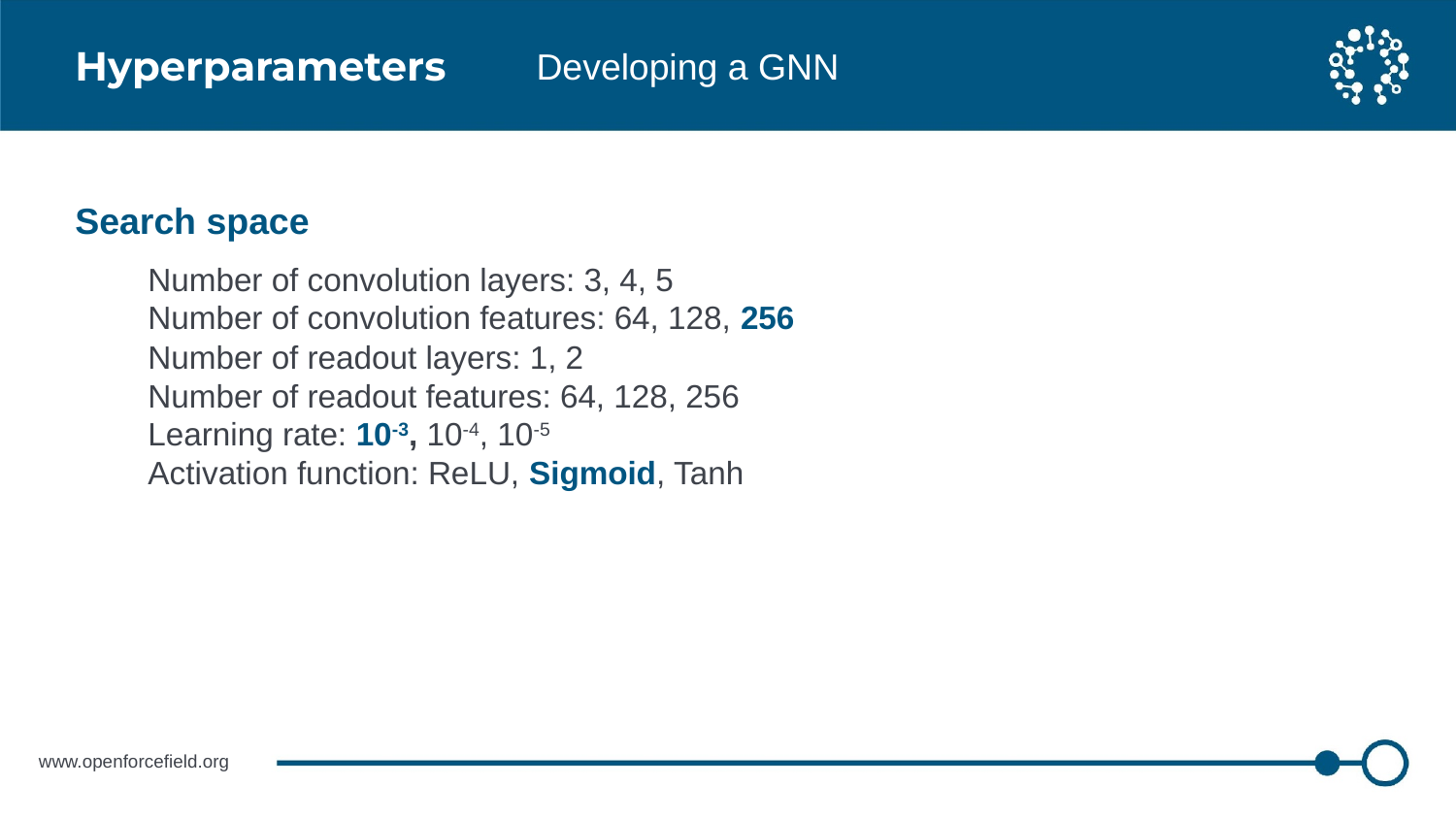

# Hyperparameters
Developing a GNN
Search space
Number of convolution layers: 3, 4, 5
Number of convolution features: 64, 128, 256
Number of readout layers: 1, 2
Number of readout features: 64, 128, 256
Learning rate: 10-3, 10-4, 10-5
Activation function: ReLU, Sigmoid, Tanh